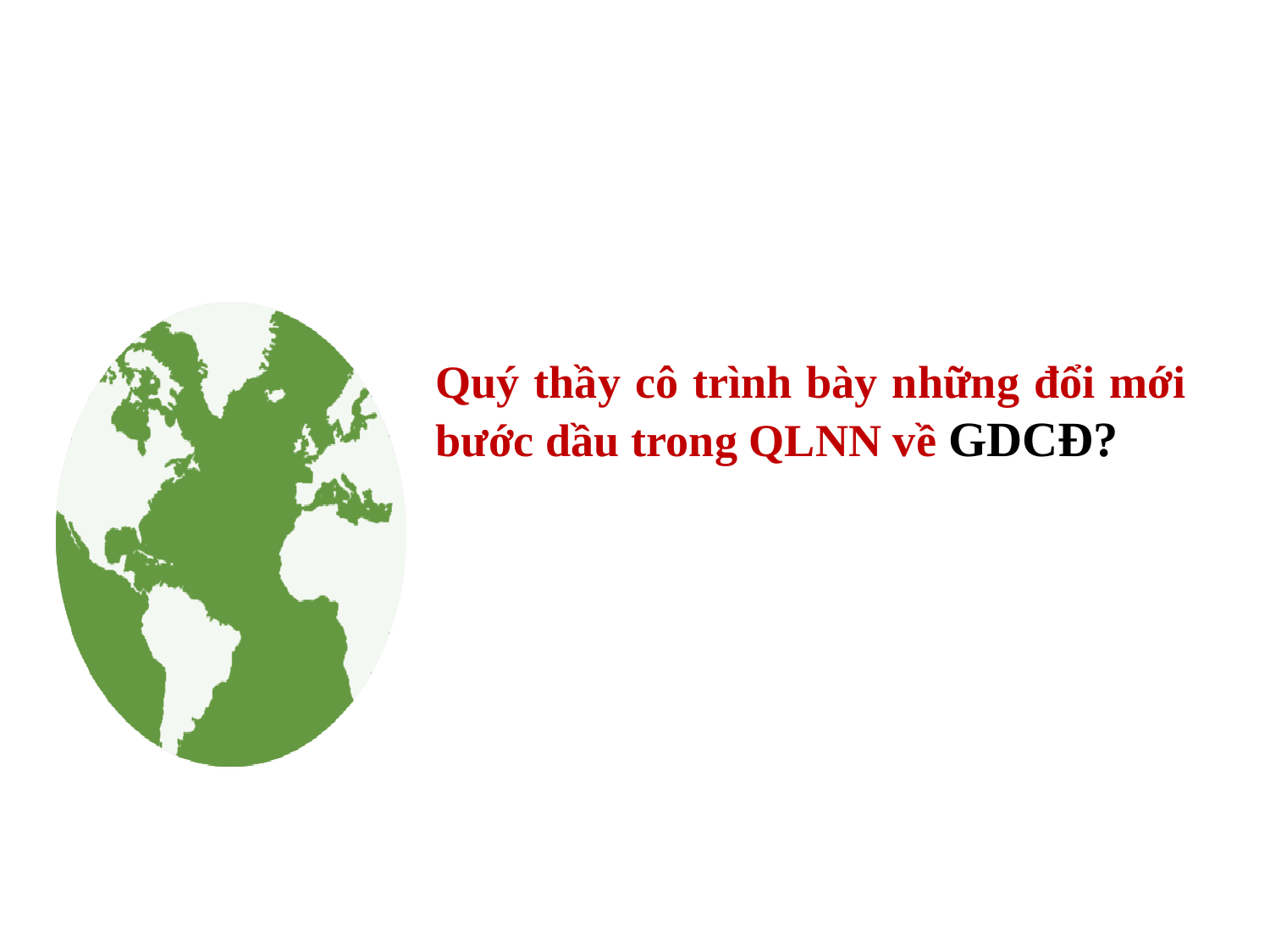

Quý thầy cô trình bày những đổi mới bước dầu trong QLNN về GDCĐ?